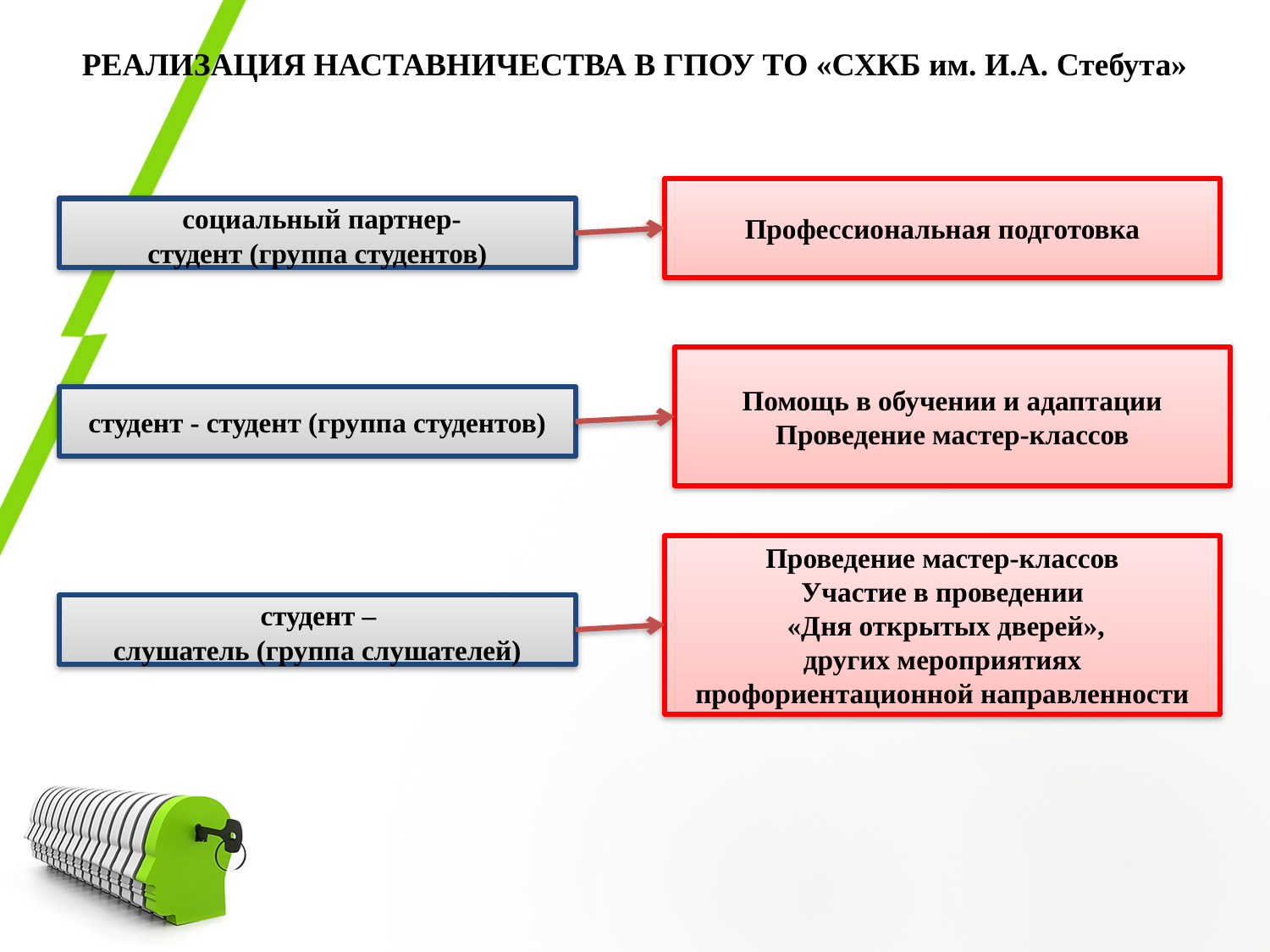

РЕАЛИЗАЦИЯ НАСТАВНИЧЕСТВА В ГПОУ ТО «СХКБ им. И.А. Стебута»

Профессиональная подготовка
 социальный партнер-
студент (группа студентов)
Помощь в обучении и адаптации
Проведение мастер-классов
студент - студент (группа студентов)
Проведение мастер-классов
Участие в проведении
 «Дня открытых дверей»,
 других мероприятиях
профориентационной направленности
 студент –
слушатель (группа слушателей)